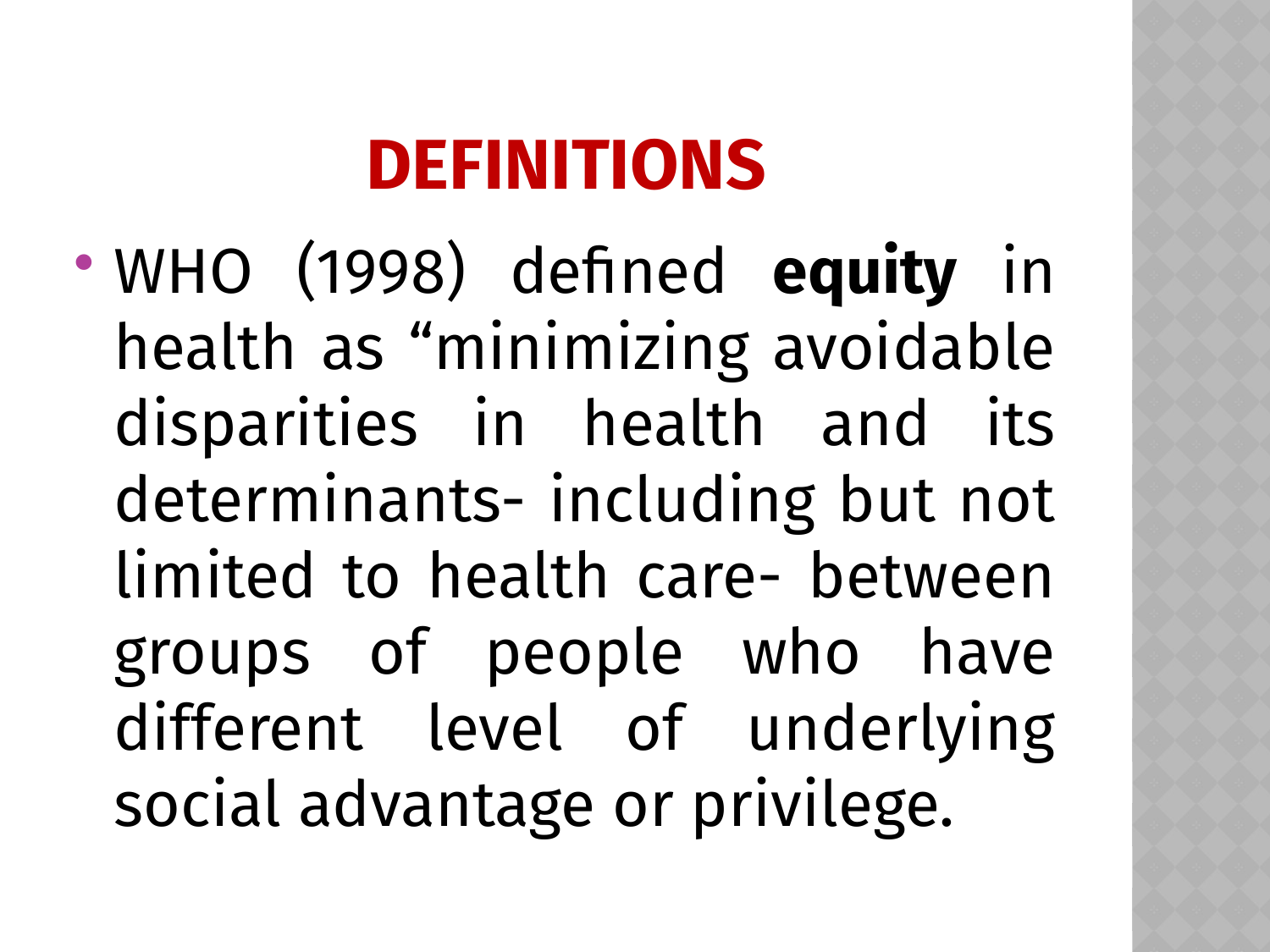

# Definitions
WHO (1998) defined equity in health as “minimizing avoidable disparities in health and its determinants- including but not limited to health care- between groups of people who have different level of underlying social advantage or privilege.